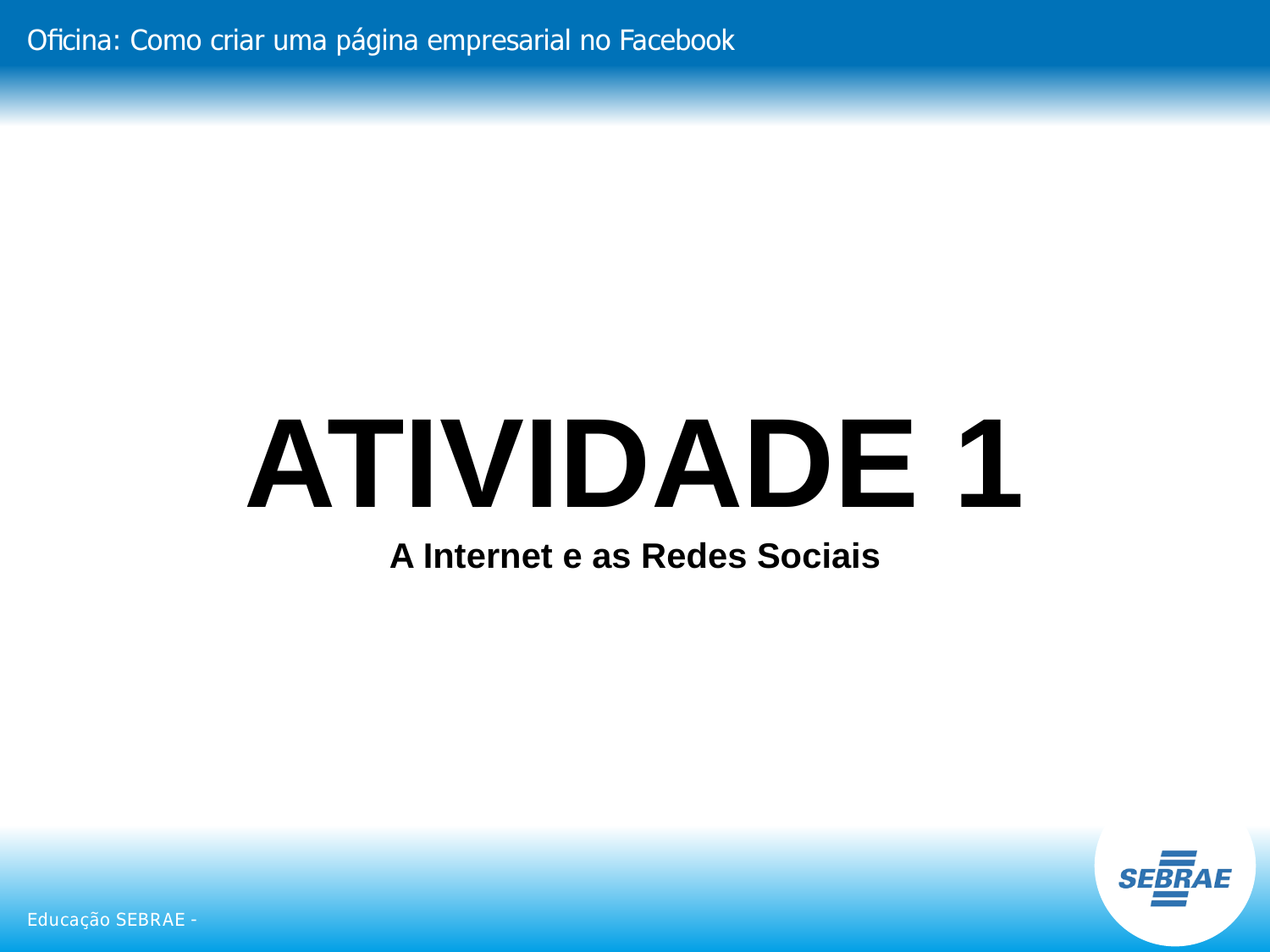

ATIVIDADE 1
A Internet e as Redes Sociais